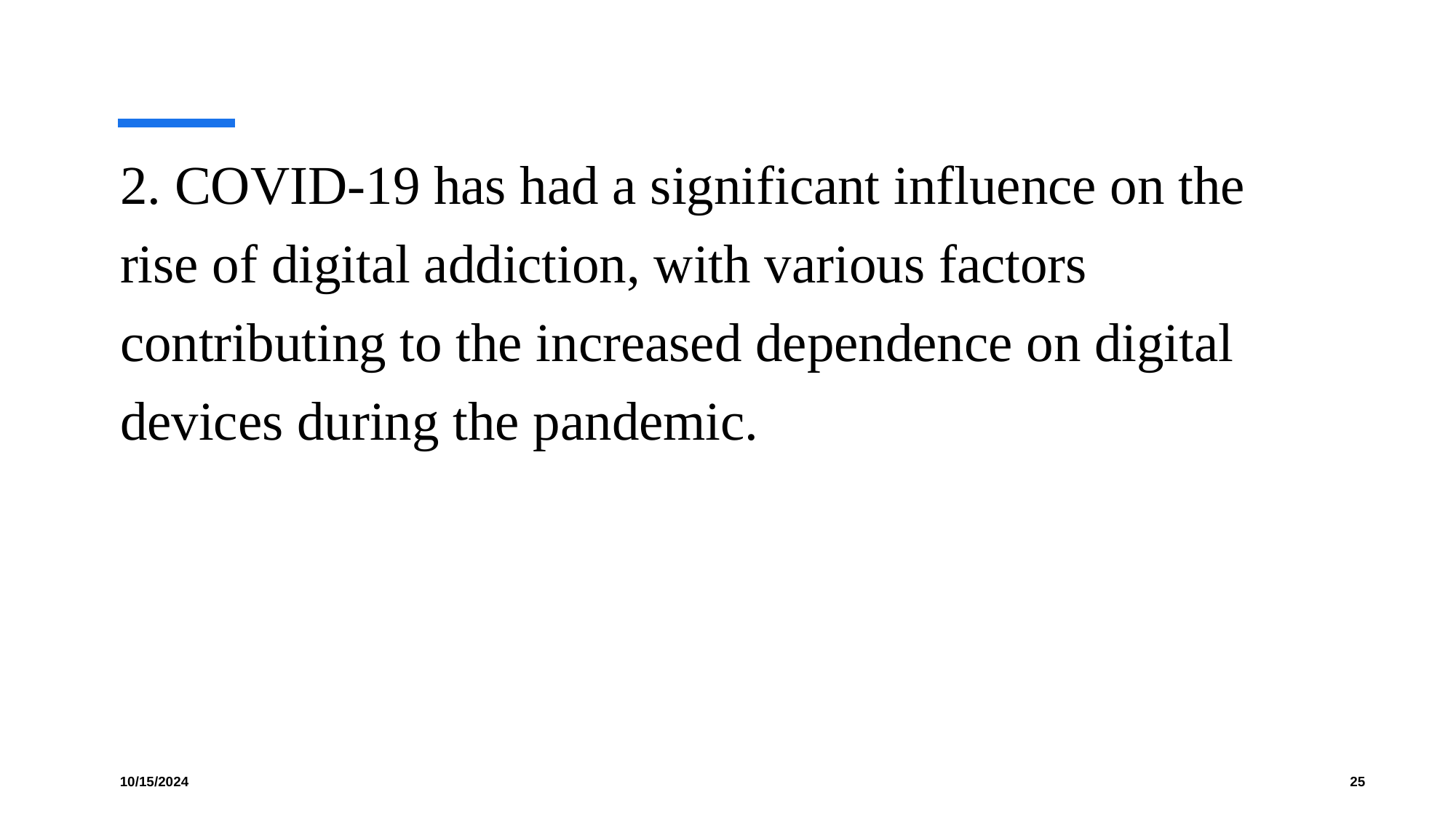

2. COVID-19 has had a significant influence on the rise of digital addiction, with various factors contributing to the increased dependence on digital devices during the pandemic.
10/15/2024

25